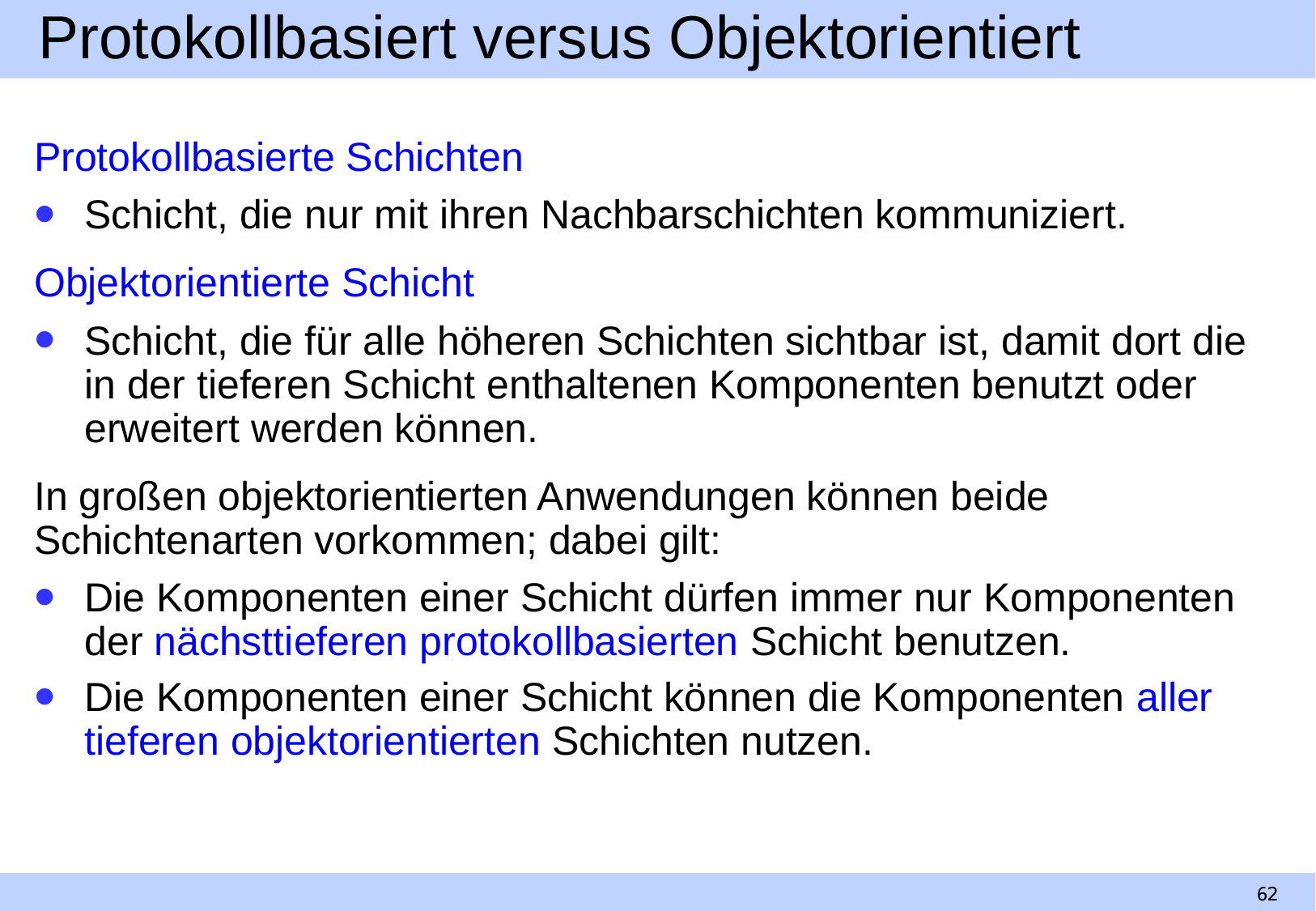

# Protokollbasiert versus Objektorientiert
Protokollbasierte Schichten
Schicht, die nur mit ihren Nachbarschichten kommuniziert.
Objektorientierte Schicht
Schicht, die für alle höheren Schichten sichtbar ist, damit dort die in der tieferen Schicht enthaltenen Komponenten benutzt oder erweitert werden können.
In großen objektorientierten Anwendungen können beide Schichtenarten vorkommen; dabei gilt:
Die Komponenten einer Schicht dürfen immer nur Komponenten der nächsttieferen protokollbasierten Schicht benutzen.
Die Komponenten einer Schicht können die Komponenten aller tieferen objektorientierten Schichten nutzen.

62